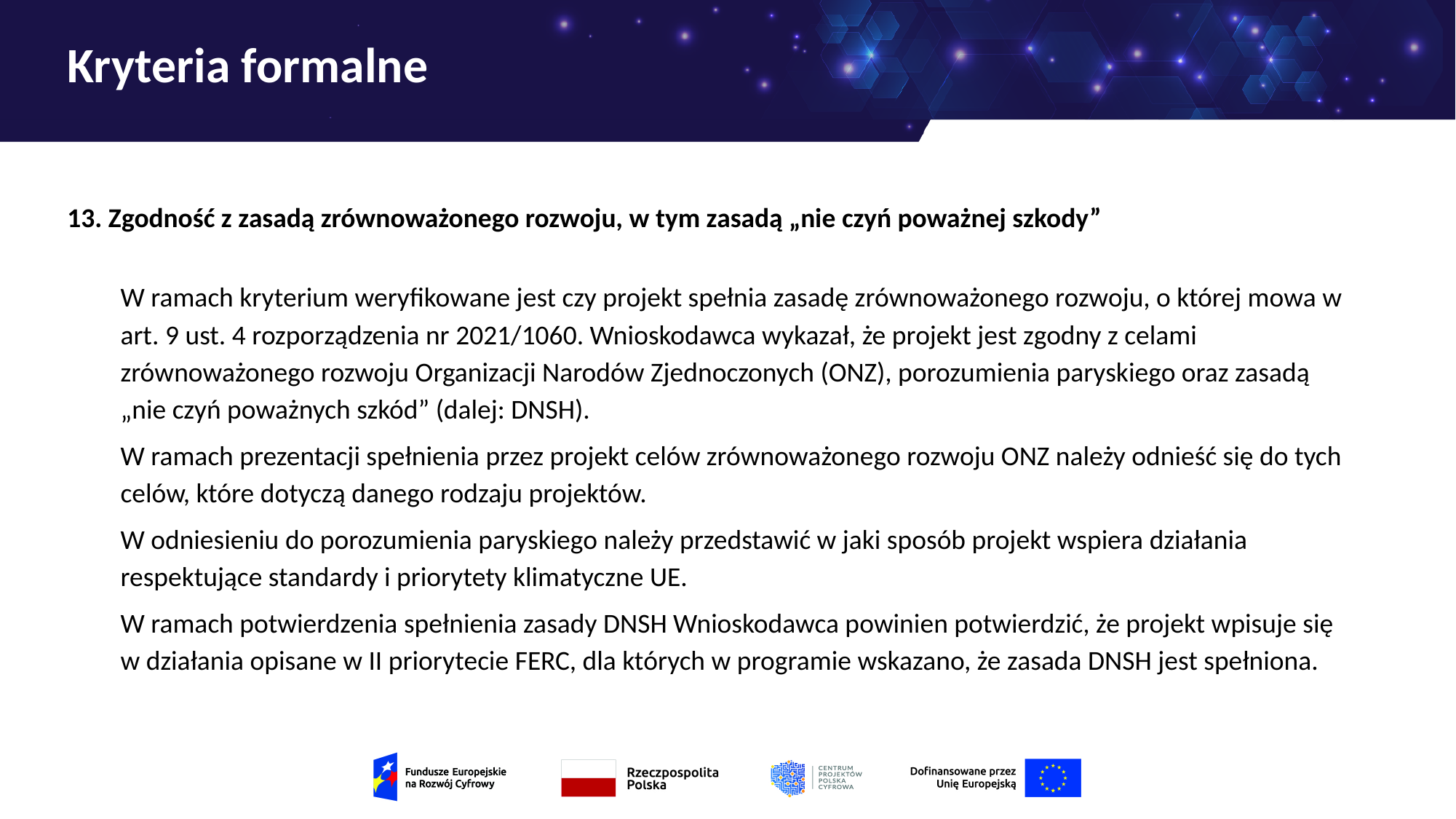

# Kryteria formalne
13. Zgodność z zasadą zrównoważonego rozwoju, w tym zasadą „nie czyń poważnej szkody”

W ramach kryterium weryfikowane jest czy projekt spełnia zasadę zrównoważonego rozwoju, o której mowa w art. 9 ust. 4 rozporządzenia nr 2021/1060. Wnioskodawca wykazał, że projekt jest zgodny z celami zrównoważonego rozwoju Organizacji Narodów Zjednoczonych (ONZ), porozumienia paryskiego oraz zasadą „nie czyń poważnych szkód” (dalej: DNSH).
W ramach prezentacji spełnienia przez projekt celów zrównoważonego rozwoju ONZ należy odnieść się do tych celów, które dotyczą danego rodzaju projektów.
W odniesieniu do porozumienia paryskiego należy przedstawić w jaki sposób projekt wspiera działania respektujące standardy i priorytety klimatyczne UE.
W ramach potwierdzenia spełnienia zasady DNSH Wnioskodawca powinien potwierdzić, że projekt wpisuje się w działania opisane w II priorytecie FERC, dla których w programie wskazano, że zasada DNSH jest spełniona.